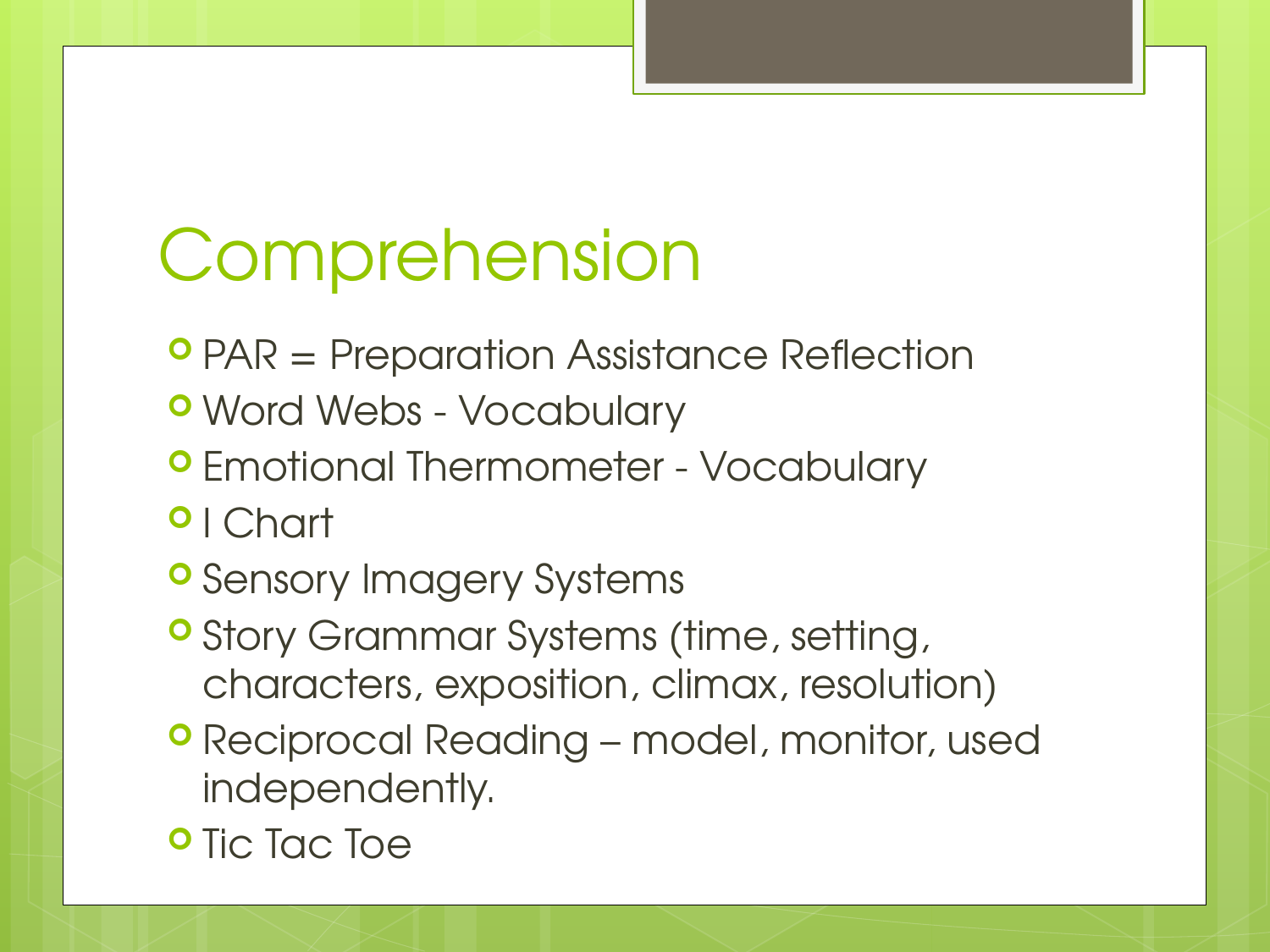

# Comprehension
PAR = Preparation Assistance Reflection
Word Webs - Vocabulary
Emotional Thermometer - Vocabulary
I Chart
Sensory Imagery Systems
Story Grammar Systems (time, setting, characters, exposition, climax, resolution)
Reciprocal Reading – model, monitor, used independently.
Tic Tac Toe